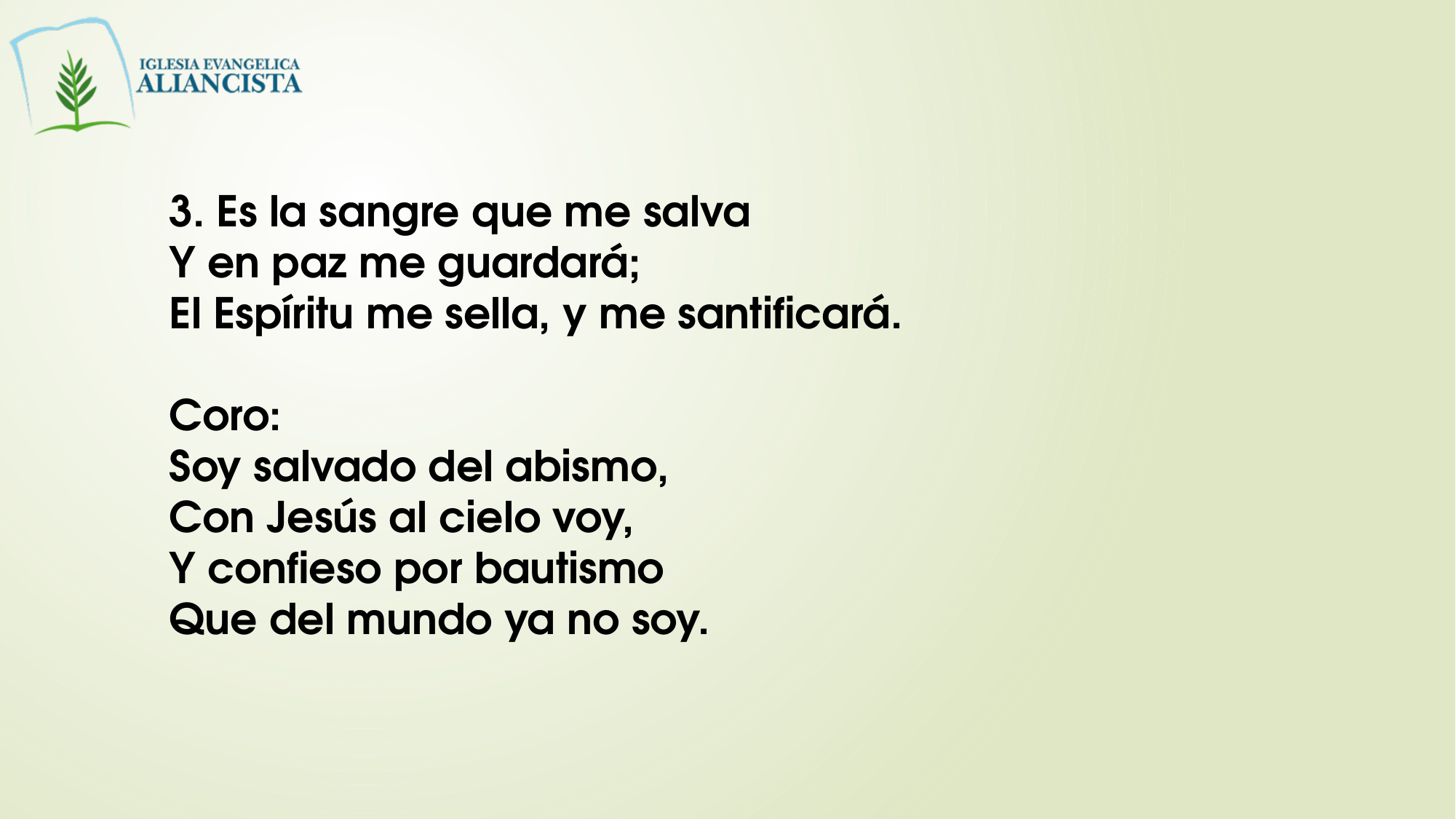

3. Es la sangre que me salva
Y en paz me guardará;
El Espíritu me sella, y me santificará.

Coro:
Soy salvado del abismo,
Con Jesús al cielo voy,
Y confieso por bautismo
Que del mundo ya no soy.